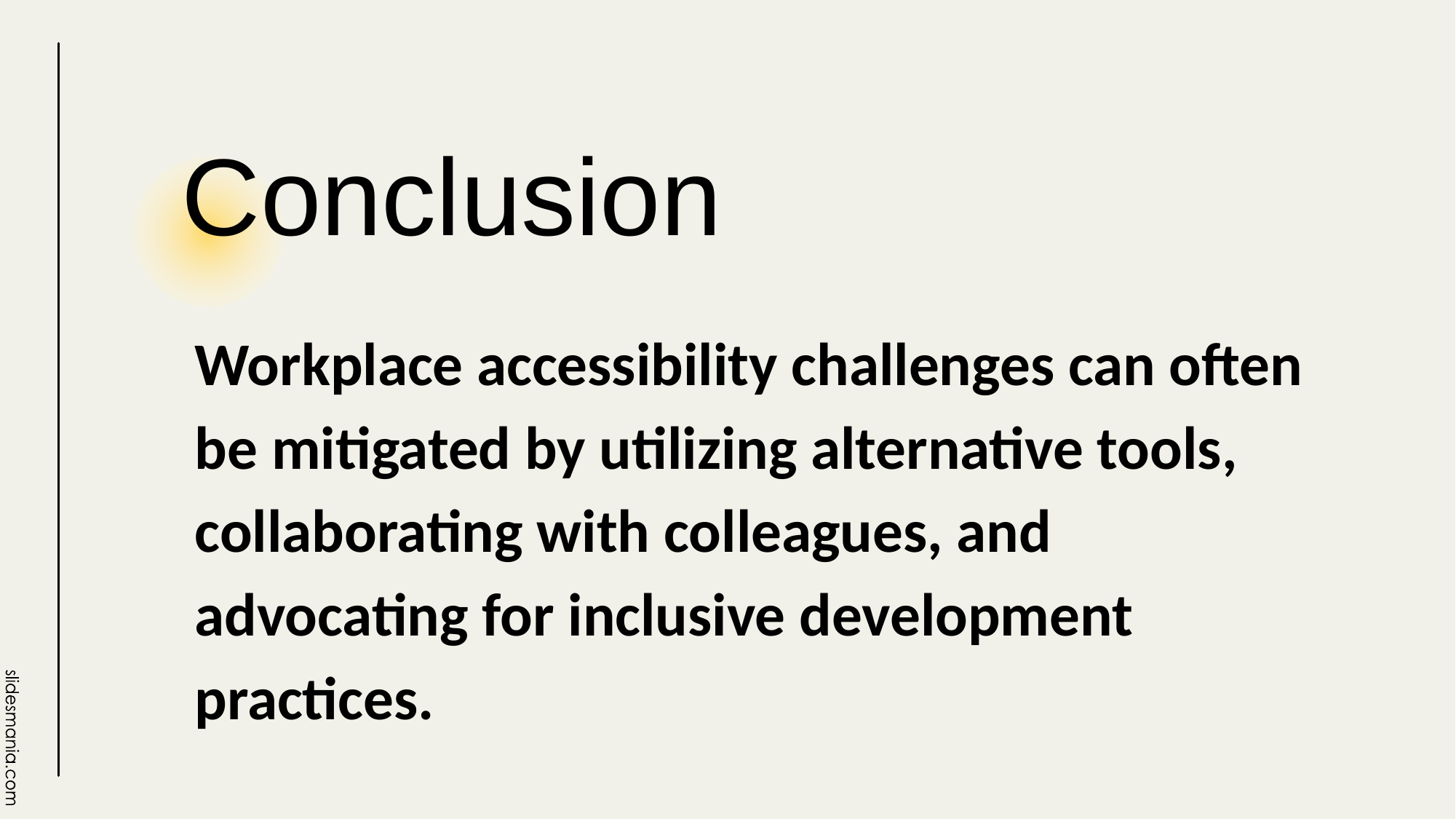

# Conclusion

Workplace accessibility challenges can often be mitigated by utilizing alternative tools, collaborating with colleagues, and advocating for inclusive development practices.